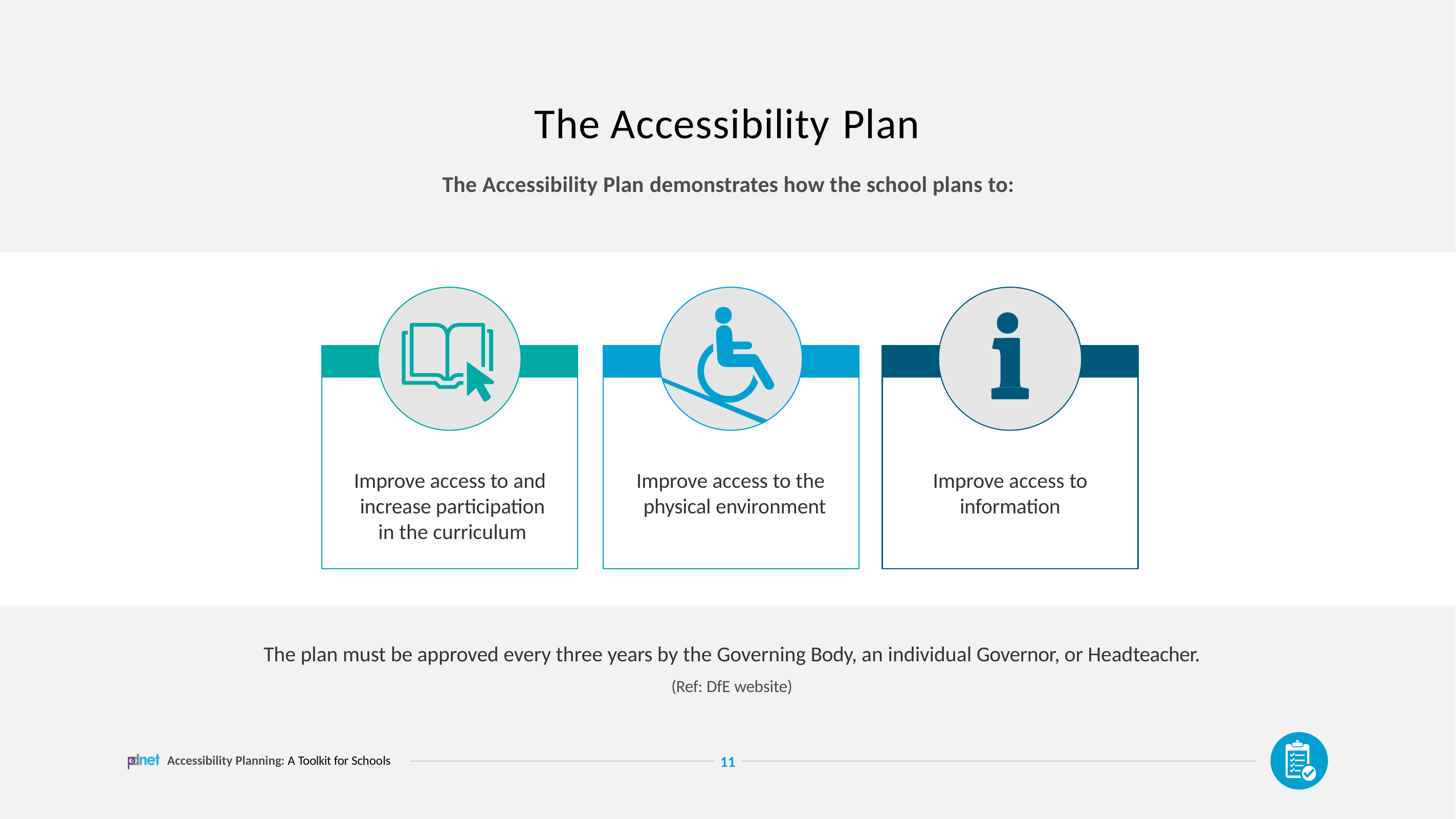

# The Accessibility Plan
The Accessibility Plan demonstrates how the school plans to:

Improve access to and  increase participation  in the curriculum
Improve access to the  physical environment
Improve access to
information

The plan must be approved every three years by the Governing Body, an individual Governor, or Headteacher.
(Ref: DfE website)

Accessibility Planning: A Toolkit for Schools
11